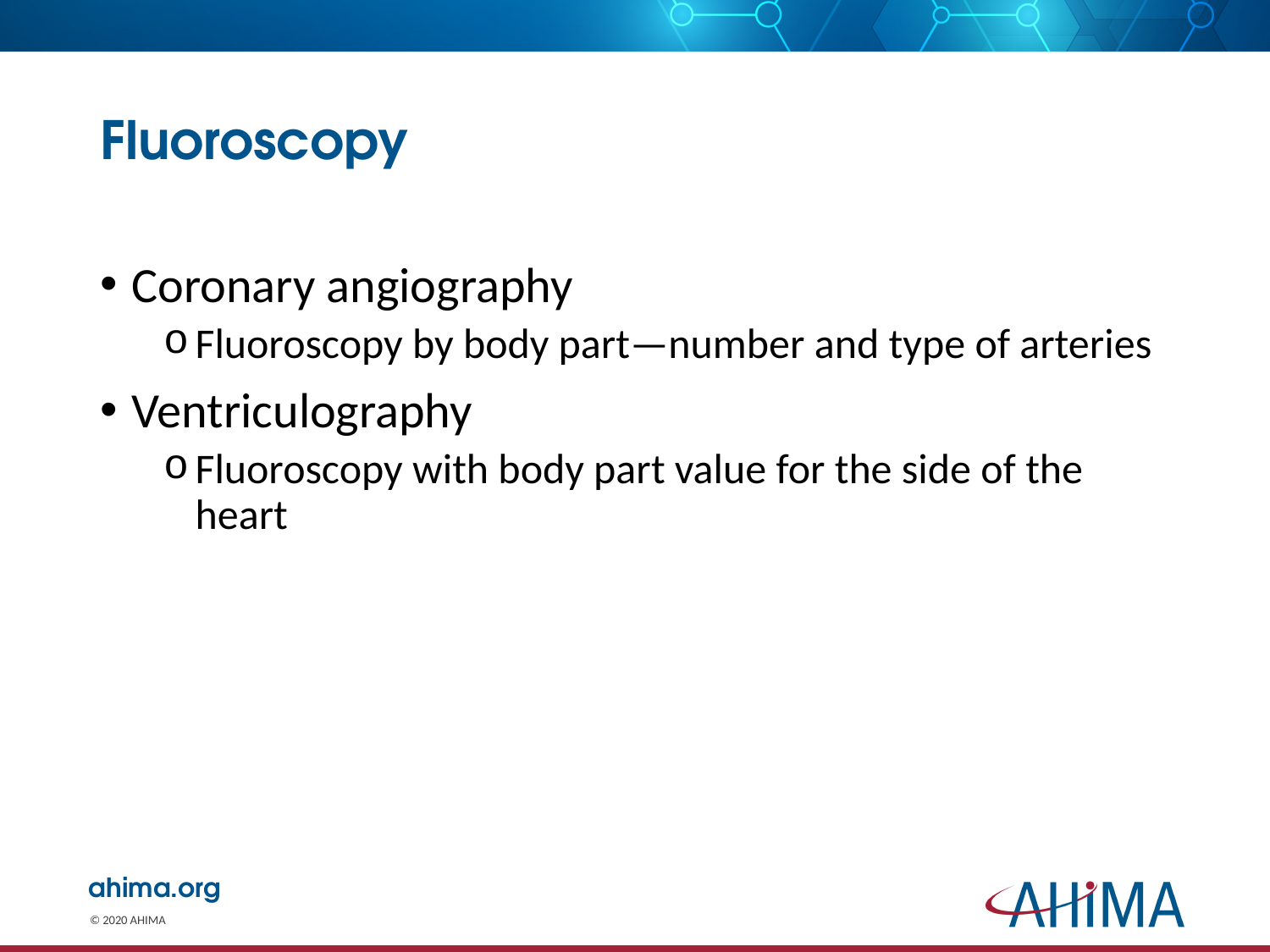

# Fluoroscopy
Coronary angiography
Fluoroscopy by body part—number and type of arteries
Ventriculography
Fluoroscopy with body part value for the side of the heart